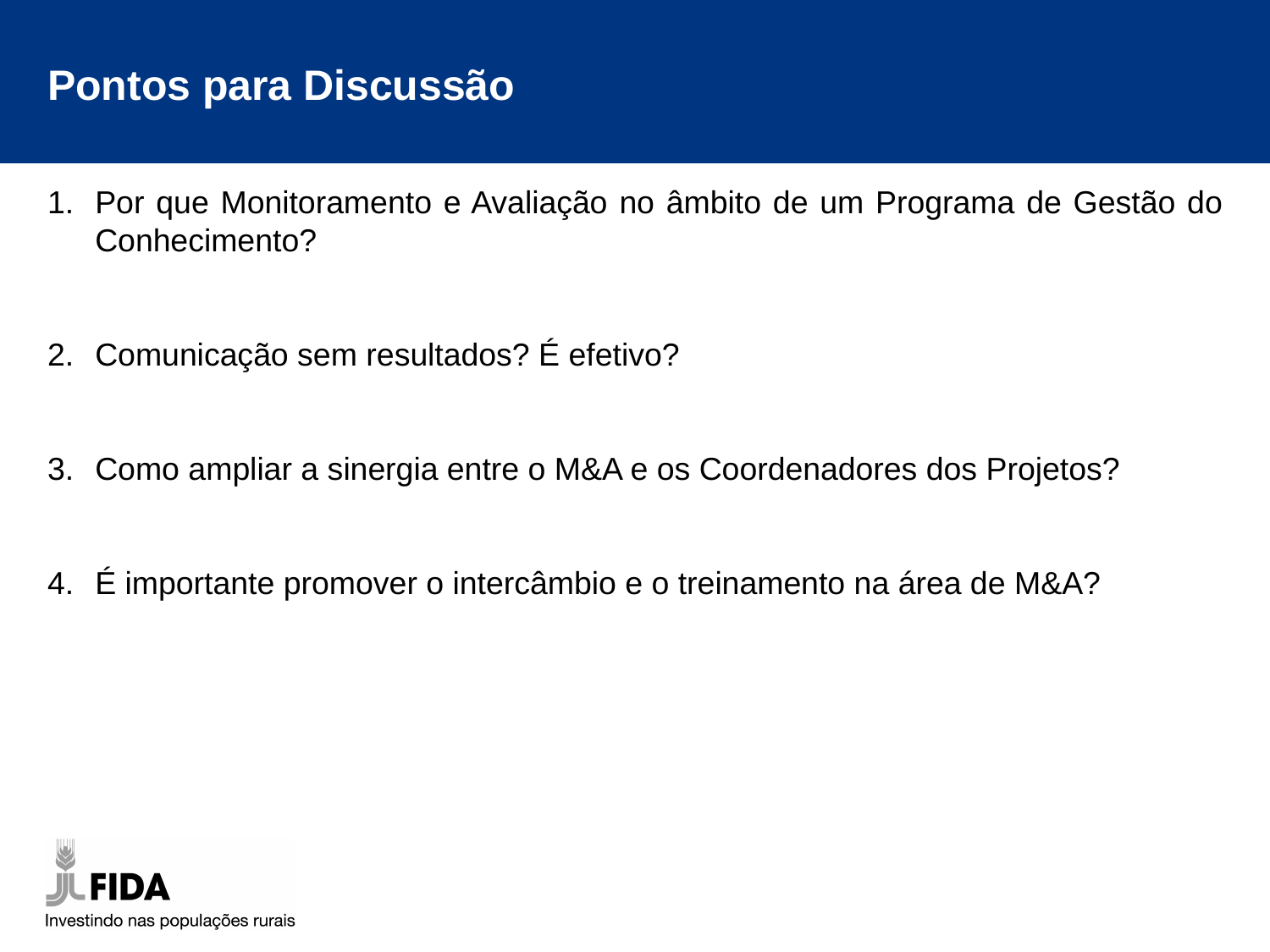

Pontos para Discussão
Por que Monitoramento e Avaliação no âmbito de um Programa de Gestão do Conhecimento?

Comunicação sem resultados? É efetivo?

Como ampliar a sinergia entre o M&A e os Coordenadores dos Projetos?

É importante promover o intercâmbio e o treinamento na área de M&A?